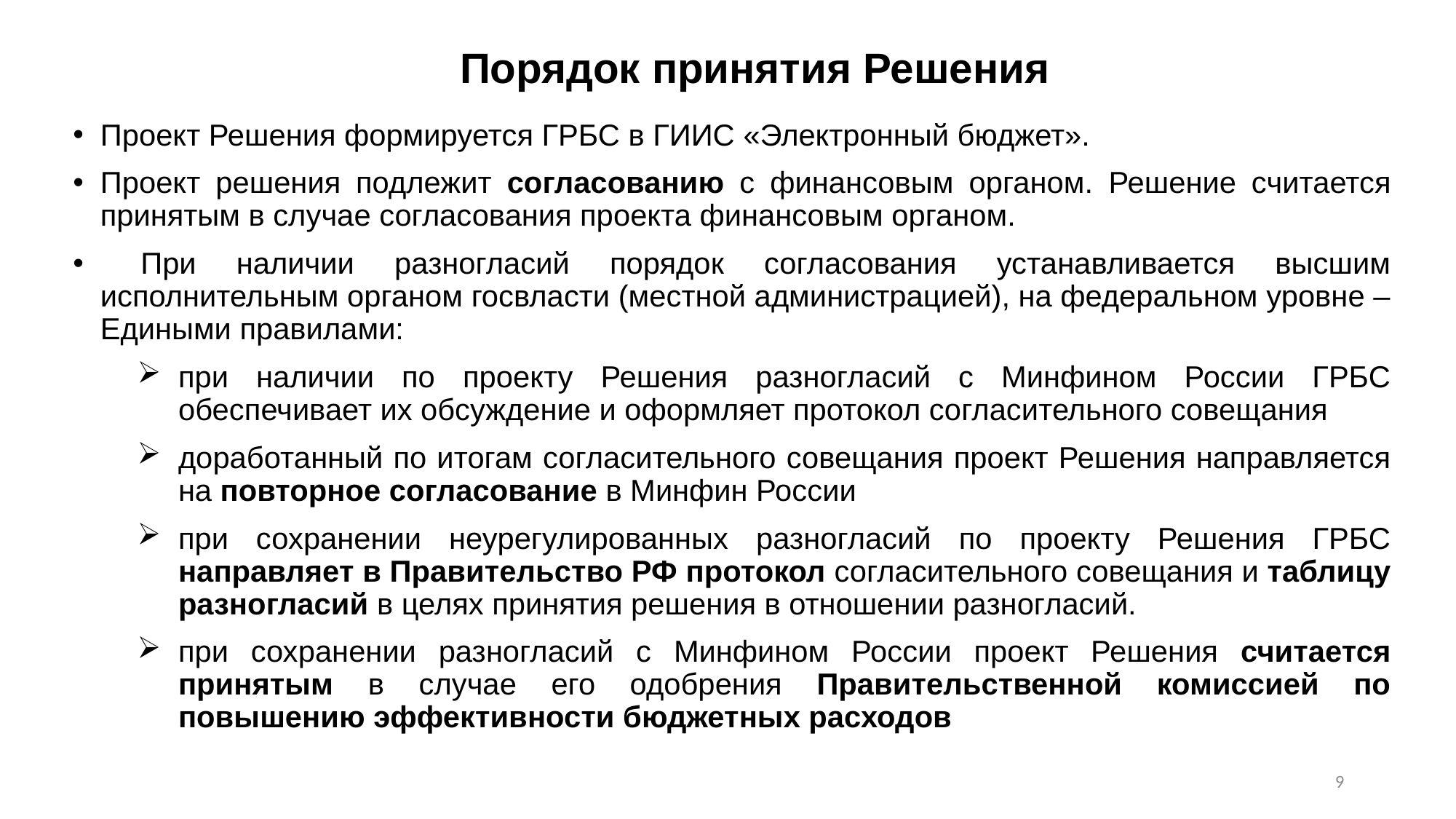

# Порядок принятия Решения
Проект Решения формируется ГРБС в ГИИС «Электронный бюджет».
Проект решения подлежит согласованию с финансовым органом. Решение считается принятым в случае согласования проекта финансовым органом.
 При наличии разногласий порядок согласования устанавливается высшим исполнительным органом госвласти (местной администрацией), на федеральном уровне – Едиными правилами:
при наличии по проекту Решения разногласий с Минфином России ГРБС обеспечивает их обсуждение и оформляет протокол согласительного совещания
доработанный по итогам согласительного совещания проект Решения направляется на повторное согласование в Минфин России
при сохранении неурегулированных разногласий по проекту Решения ГРБС направляет в Правительство РФ протокол согласительного совещания и таблицу разногласий в целях принятия решения в отношении разногласий.
при сохранении разногласий с Минфином России проект Решения считается принятым в случае его одобрения Правительственной комиссией по повышению эффективности бюджетных расходов

9